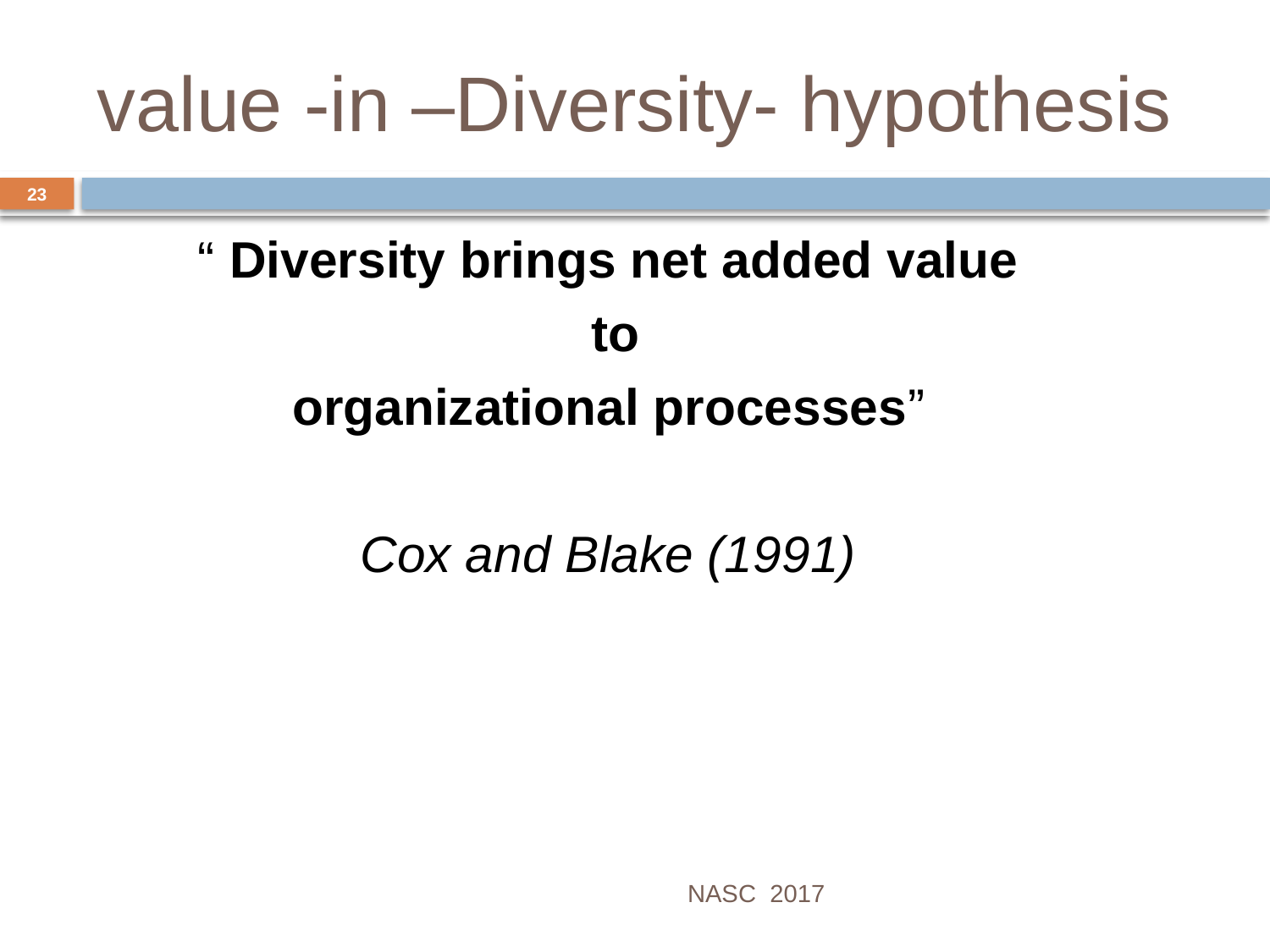

# value -in –Diversity- hypothesis
23
“ Diversity brings net added value
 to
 organizational processes”

Cox and Blake (1991)
NASC  2017